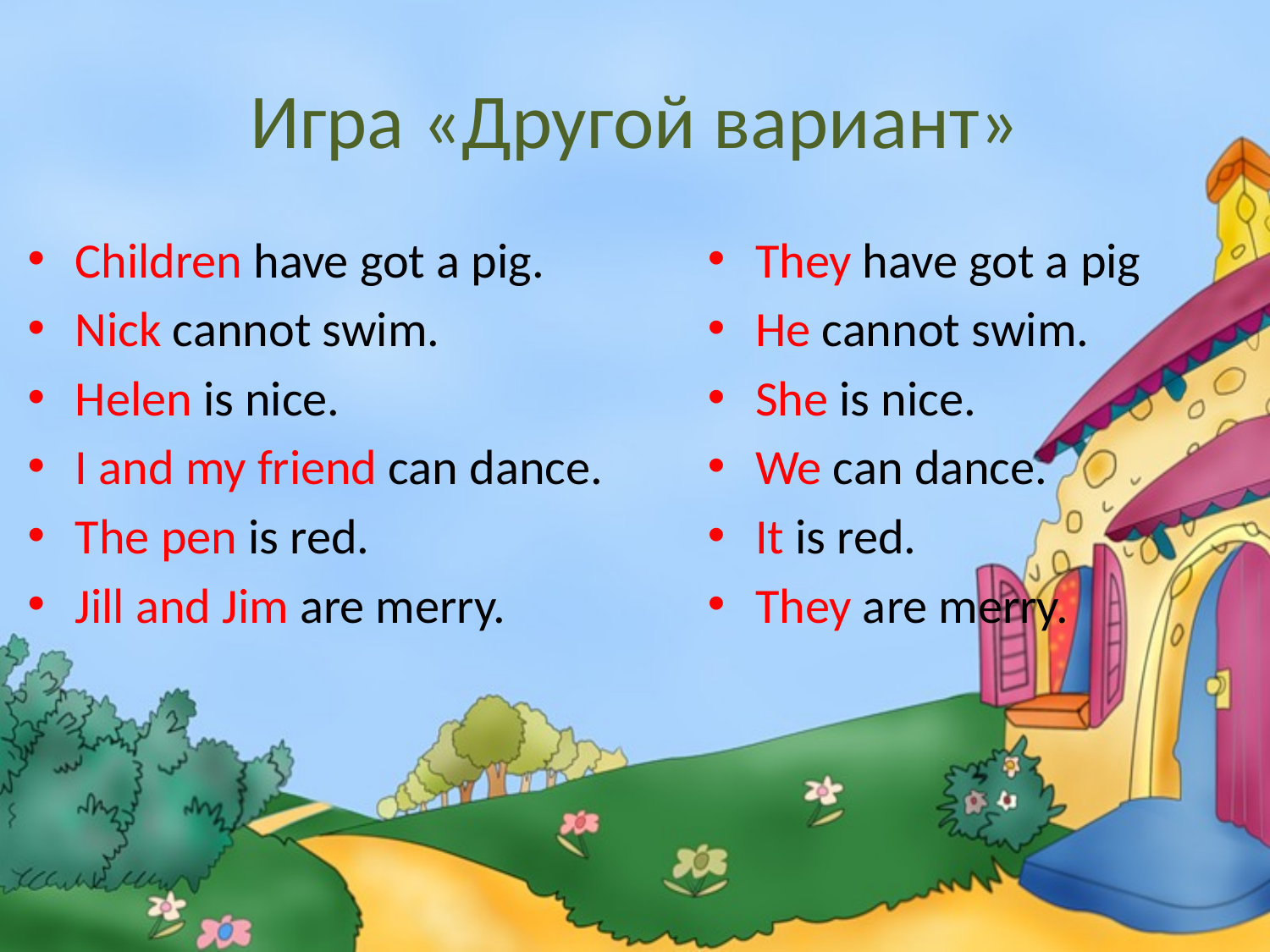

# Игра «Другой вариант»
Children have got a pig.
Nick cannot swim.
Helen is nice.
I and my friend can dance.
The pen is red.
Jill and Jim are merry.
They have got a pig
He cannot swim.
She is nice.
We can dance.
It is red.
They are merry.